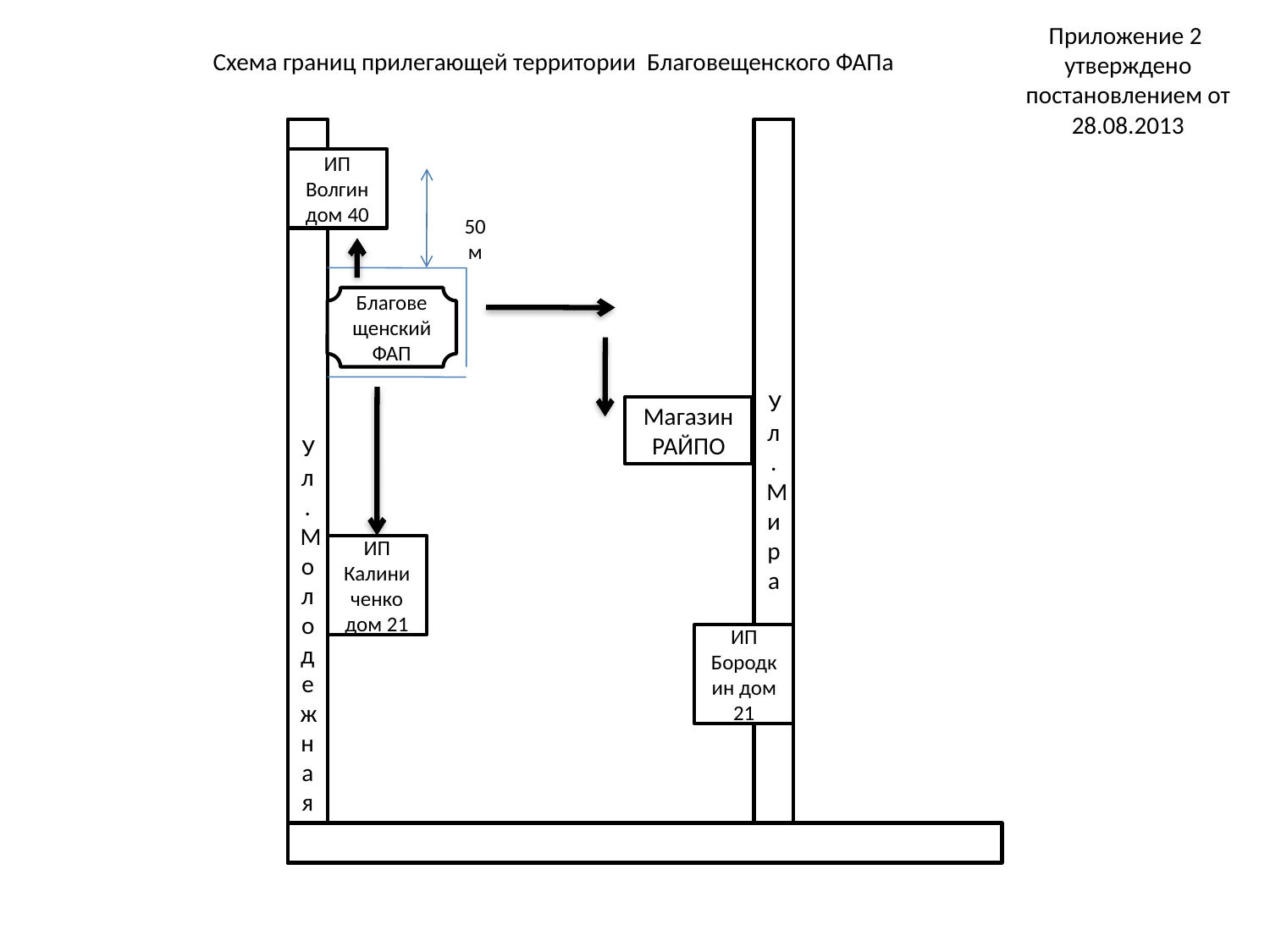

# Приложение 2 утверждено постановлением от 28.08.2013
Схема границ прилегающей территории  Благовещенского ФАПа

Ул.
Молодежная
Ул. Мира
ИП Волгин дом 40
50 м
Благовещенский ФАП

Магазин РАЙПО
ИП Калиниченко дом 21
ИП Бородкин дом 21